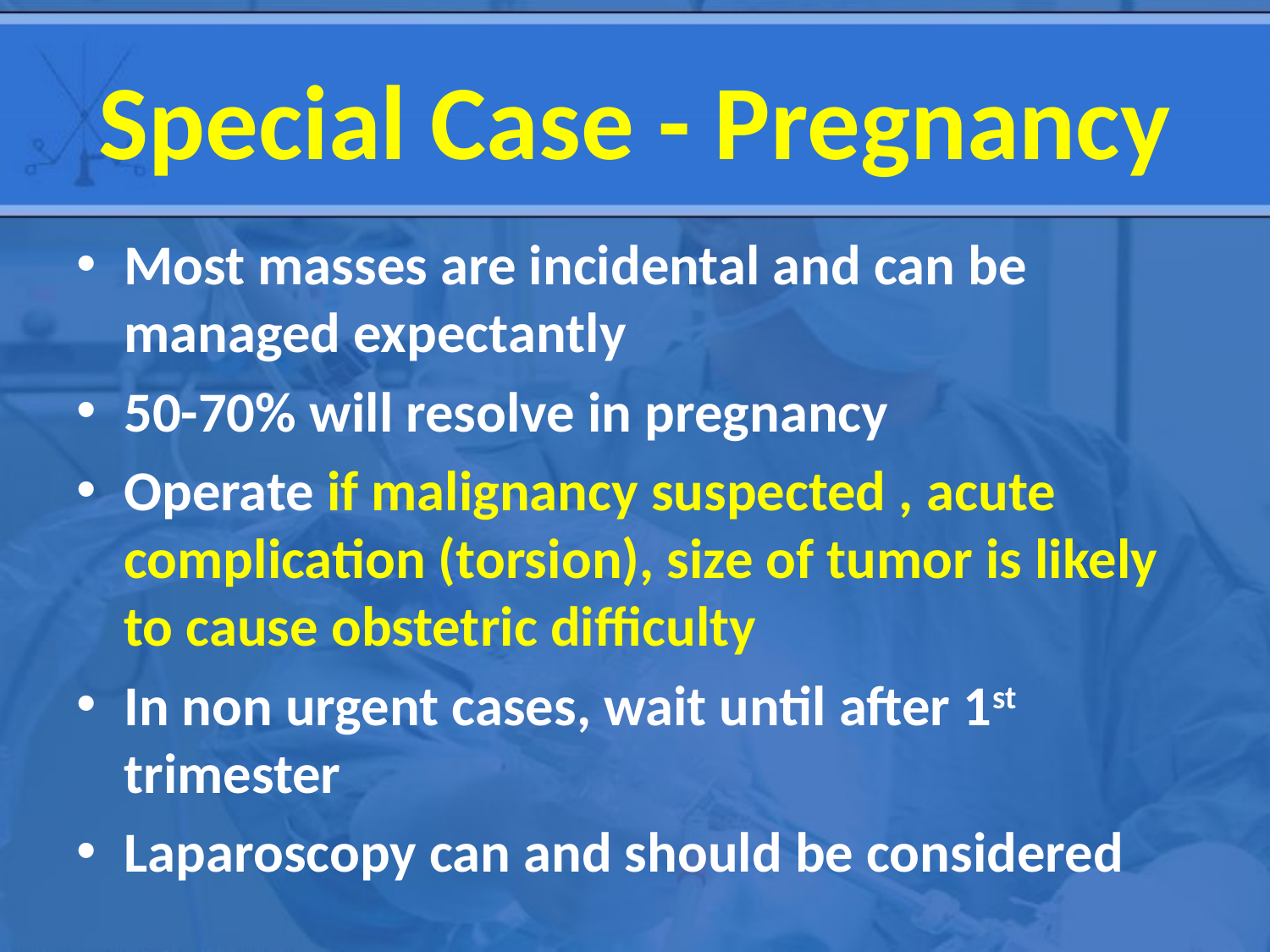

# Special Case - Pregnancy
Most masses are incidental and can be managed expectantly
50-70% will resolve in pregnancy
Operate if malignancy suspected , acute complication (torsion), size of tumor is likely to cause obstetric difficulty
In non urgent cases, wait until after 1st trimester
Laparoscopy can and should be considered